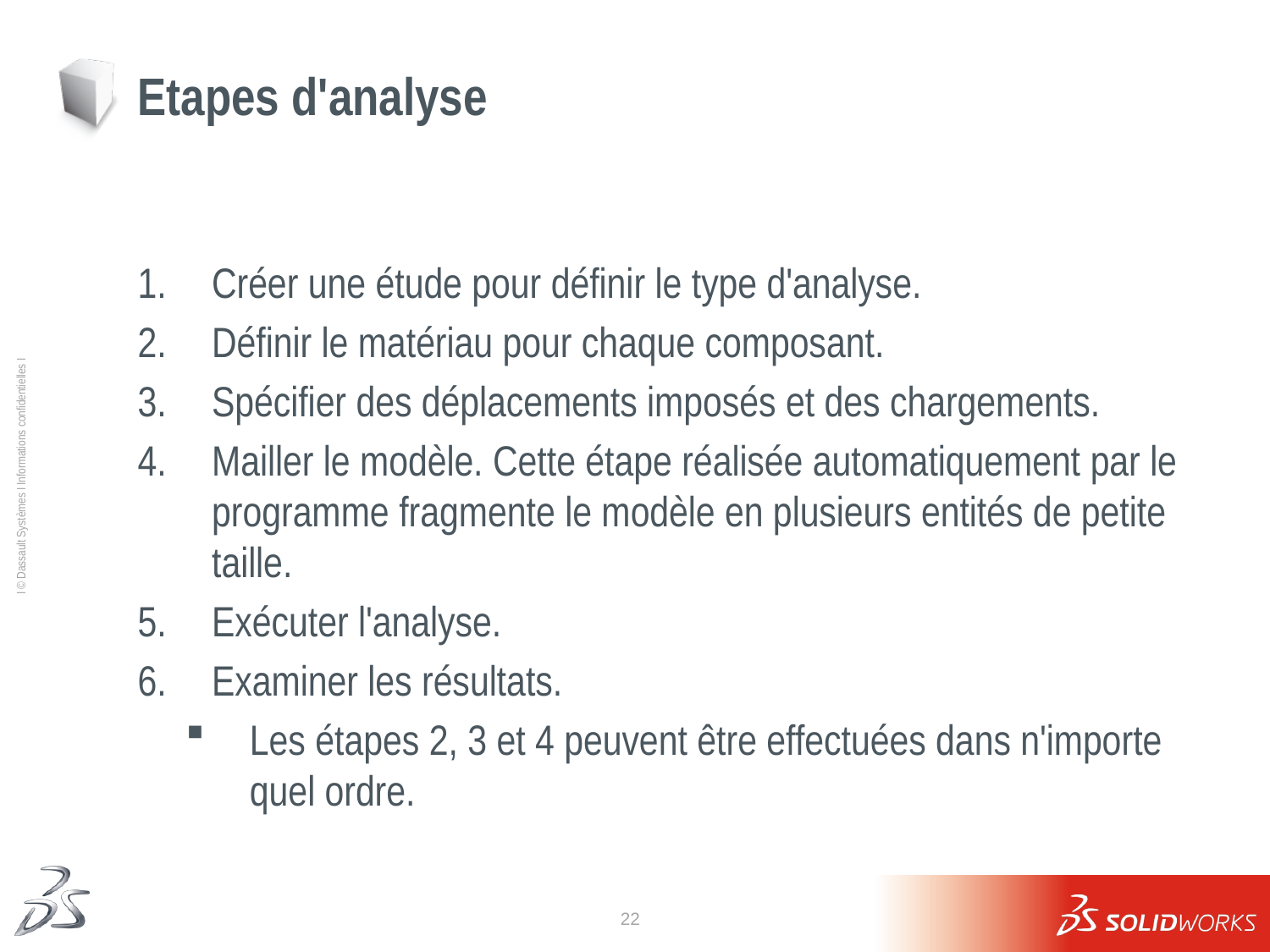

# Etapes d'analyse
Créer une étude pour définir le type d'analyse.
Définir le matériau pour chaque composant.
Spécifier des déplacements imposés et des chargements.
Mailler le modèle. Cette étape réalisée automatiquement par le programme fragmente le modèle en plusieurs entités de petite taille.
Exécuter l'analyse.
Examiner les résultats.
Les étapes 2, 3 et 4 peuvent être effectuées dans n'importe quel ordre.